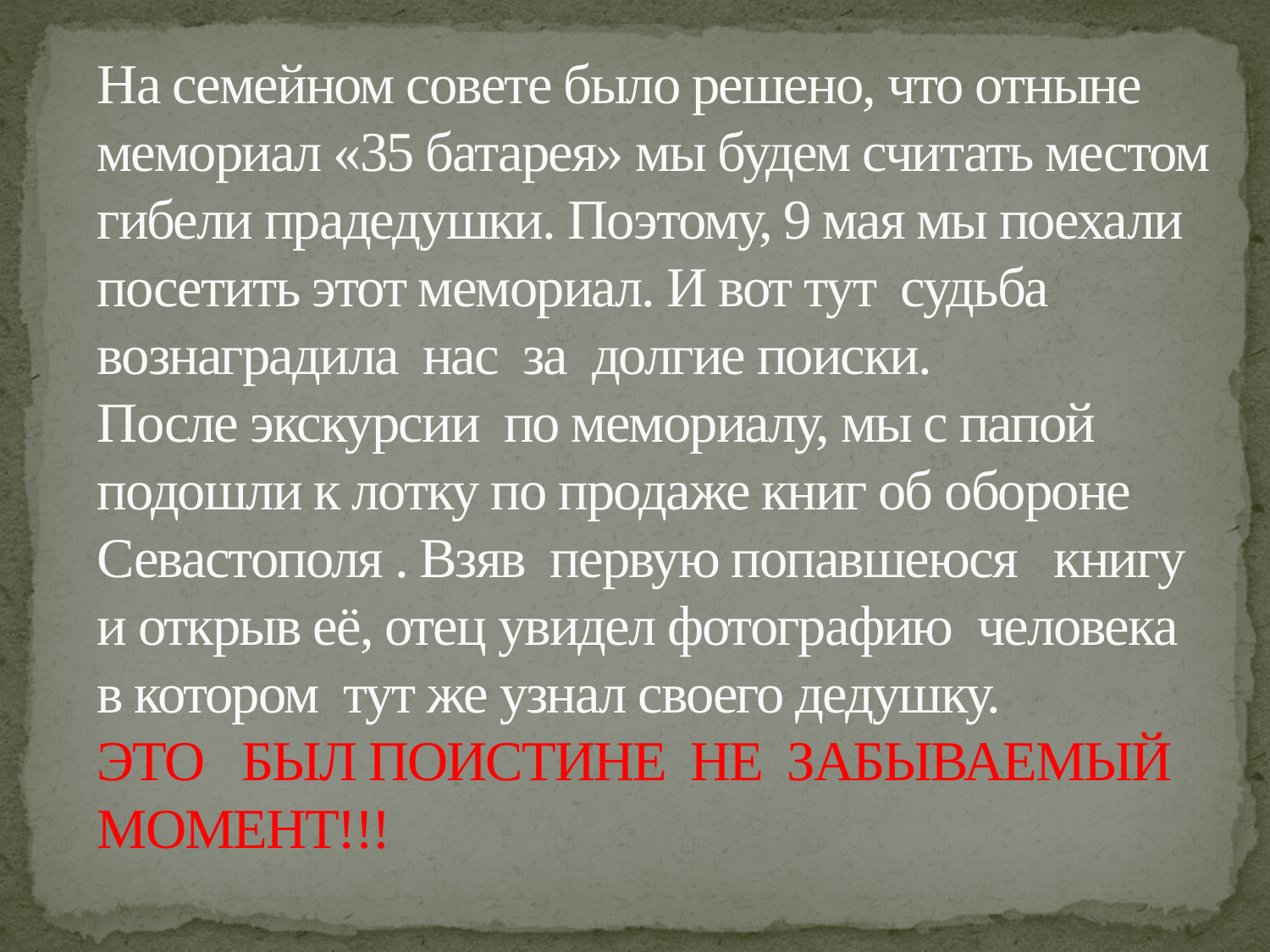

# На семейном совете было решено, что отныне мемориал «35 батарея» мы будем считать местом гибели прадедушки. Поэтому, 9 мая мы поехали посетить этот мемориал. И вот тут  судьба вознаградила  нас  за  долгие поиски. После экскурсии  по мемориалу, мы с папой  подошли к лотку по продаже книг об обороне  Севастополя . Взяв  первую попавшеюся   книгу  и открыв её, отец увидел фотографию  человека  в котором  тут же узнал своего дедушку. ЭТО   БЫЛ ПОИСТИНЕ  НЕ  ЗАБЫВАЕМЫЙ  МОМЕНТ!!!